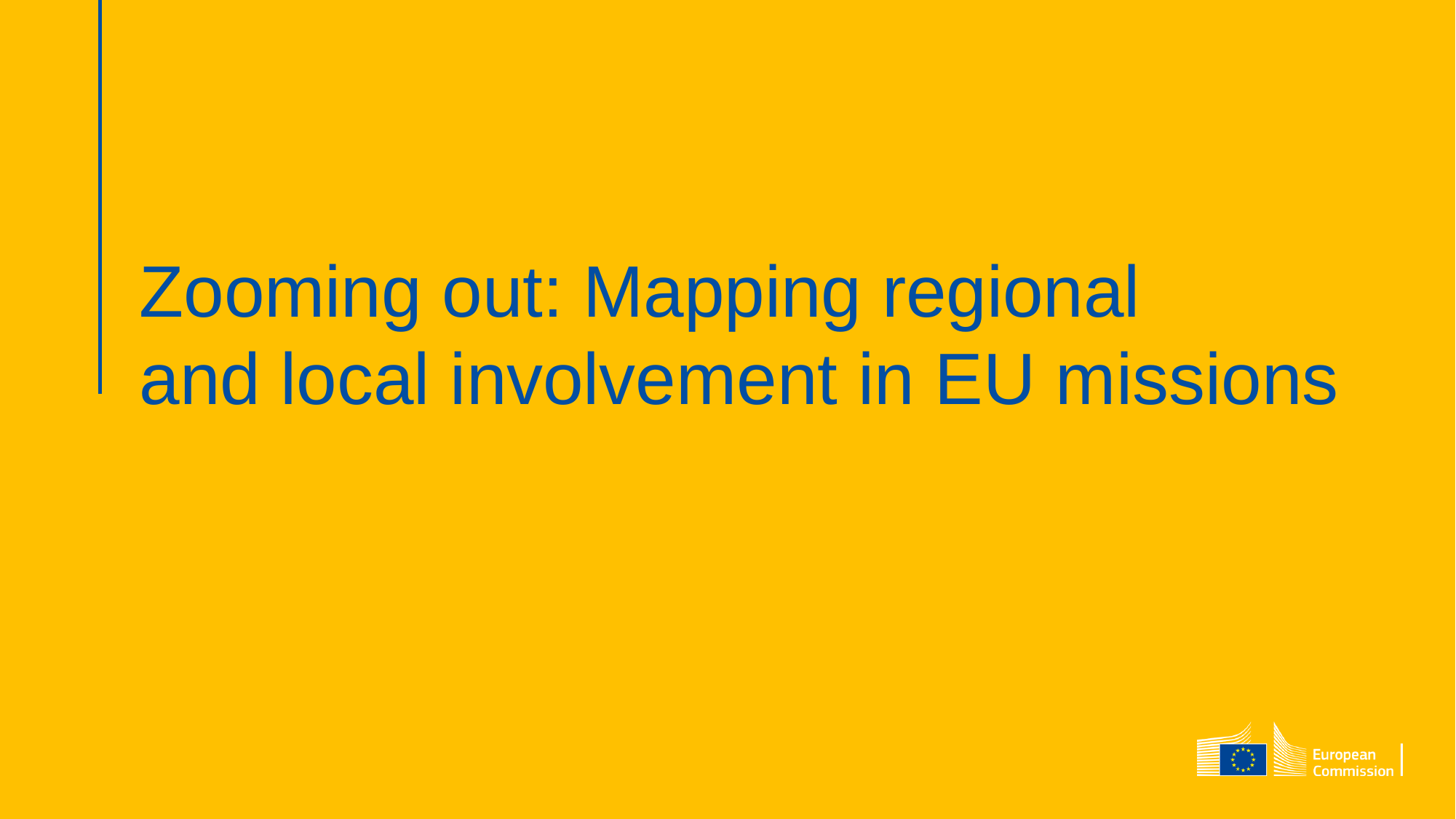

# Zooming out: Mapping regional and local involvement in EU missions